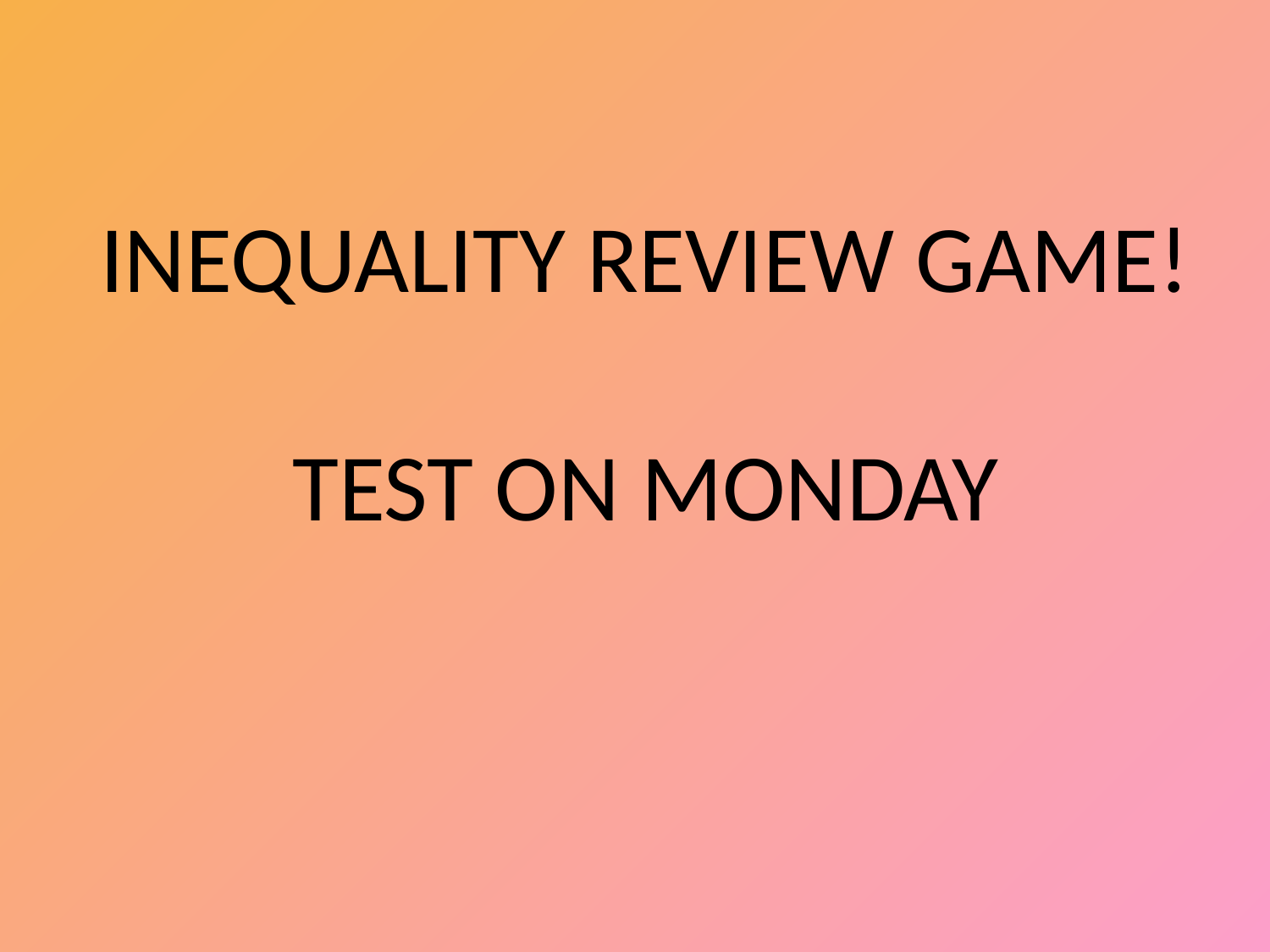

# INEQUALITY REVIEW GAME! TEST ON MONDAY